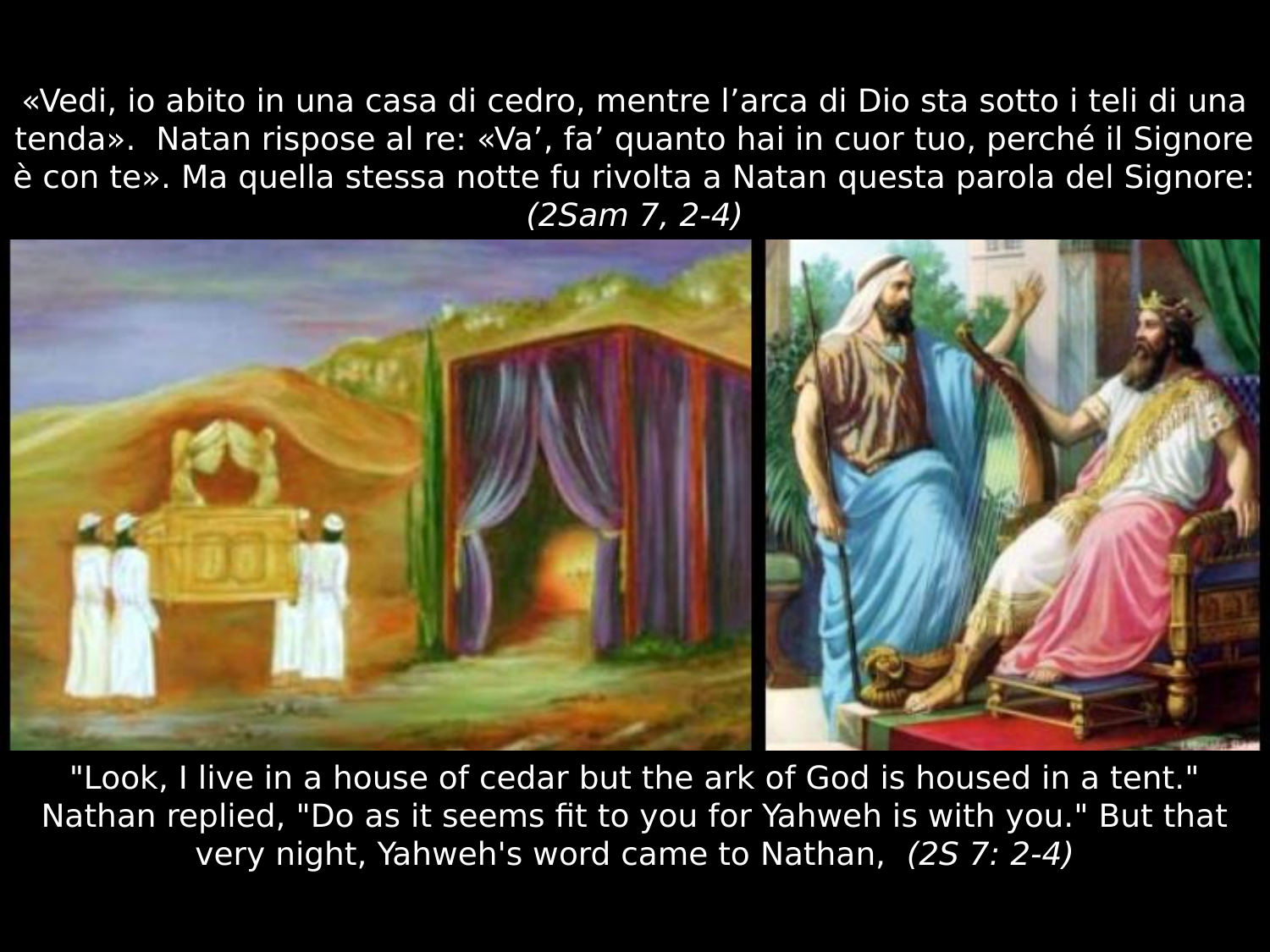

#
«Vedi, io abito in una casa di cedro, mentre l’arca di Dio sta sotto i teli di una tenda».  Natan rispose al re: «Va’, fa’ quanto hai in cuor tuo, perché il Signore è con te». Ma quella stessa notte fu rivolta a Natan questa parola del Signore: (2Sam 7, 2-4)
"Look, I live in a house of cedar but the ark of God is housed in a tent." Nathan replied, "Do as it seems fit to you for Yahweh is with you." But that very night, Yahweh's word came to Nathan,  (2S 7: 2-4)